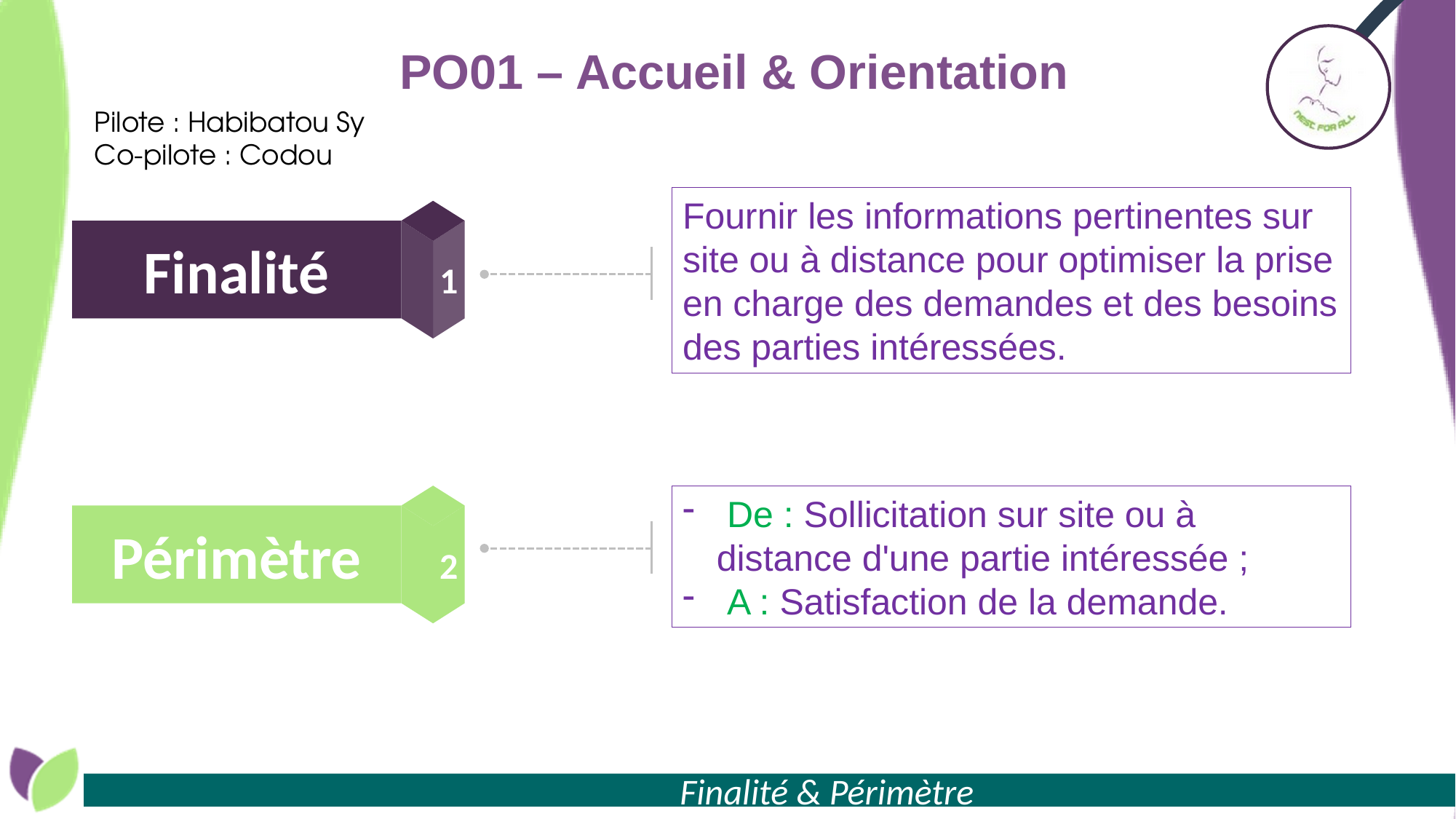

# PO01 – Accueil & Orientation
Pilote : Habibatou Sy
Co-pilote : Codou
Fournir les informations pertinentes sur site ou à distance pour optimiser la prise en charge des demandes et des besoins des parties intéressées.

1
Finalité

2
Périmètre
 De : Sollicitation sur site ou à distance d'une partie intéressée ;
 A : Satisfaction de la demande.

  Finalité & Périmètre